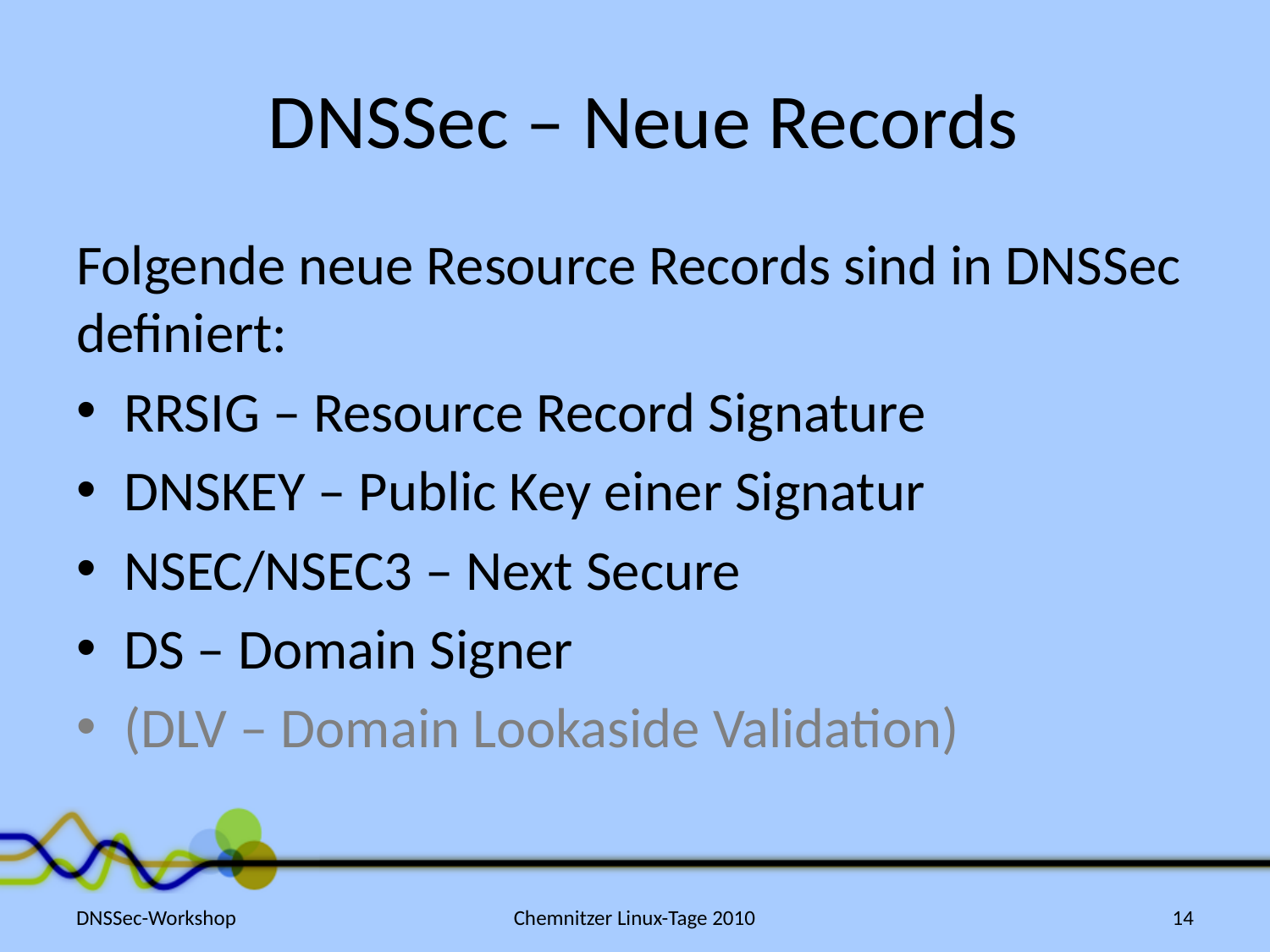

# DNSSec – Neue Records
Folgende neue Resource Records sind in DNSSec definiert:
RRSIG – Resource Record Signature
DNSKEY – Public Key einer Signatur
NSEC/NSEC3 – Next Secure
DS – Domain Signer
(DLV – Domain Lookaside Validation)

DNSSec-Workshop
Chemnitzer Linux-Tage 2010
14